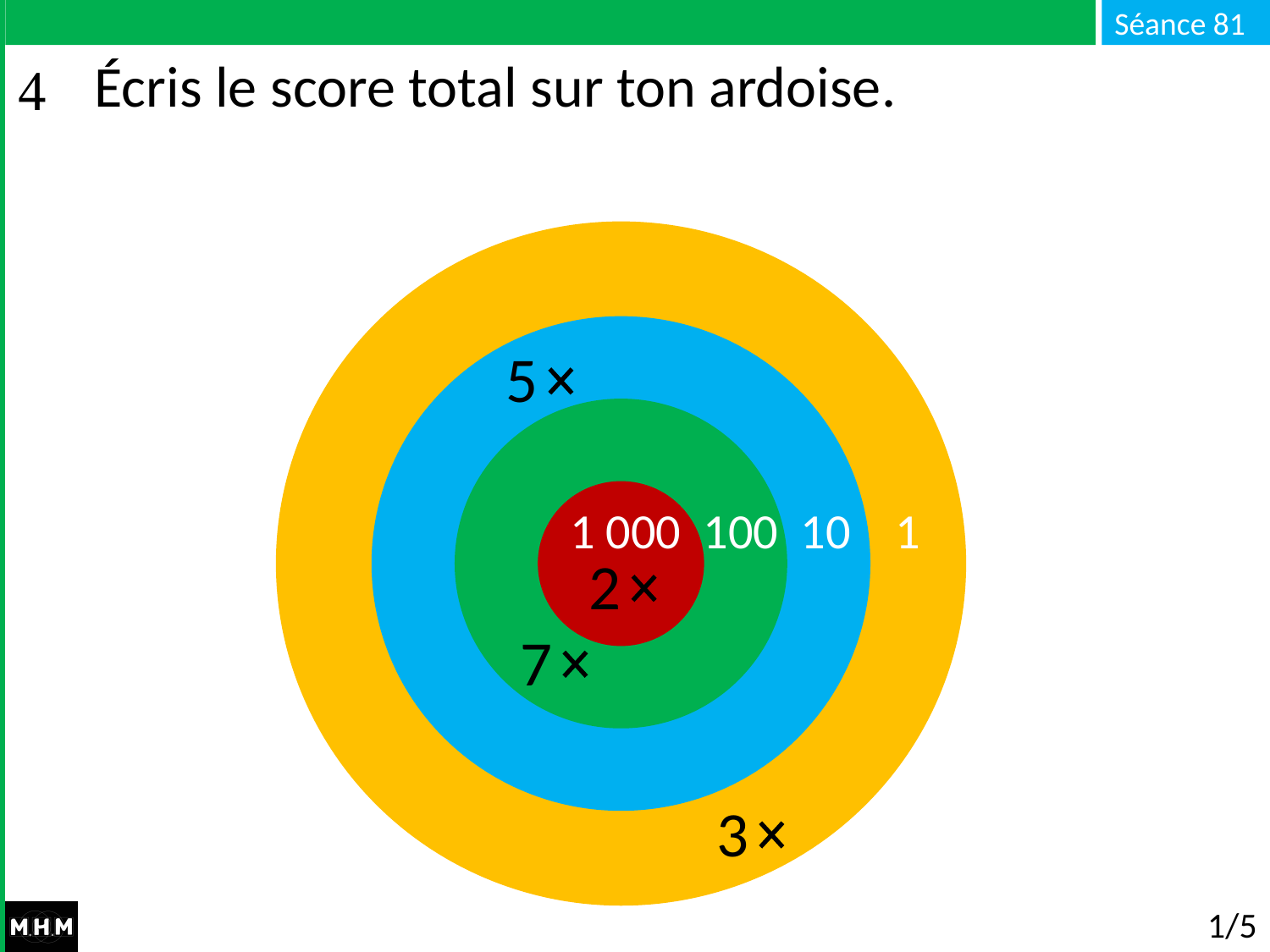

# Écris le score total sur ton ardoise.

5

1 000  100  10    1
2

7

3

1/5